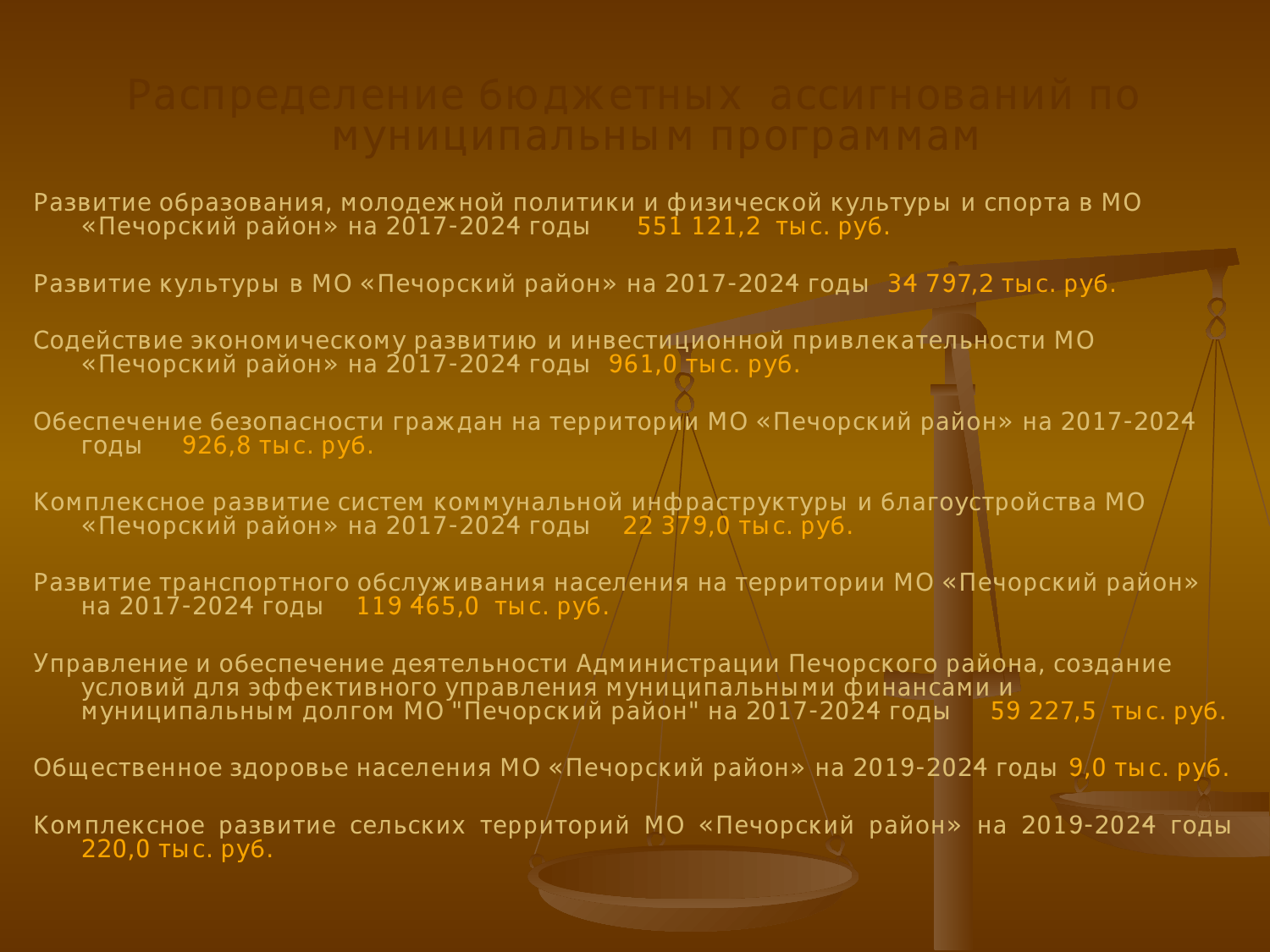

Распределение бюджетных  ассигнований по муниципальным программам

Развитие образования, молодежной политики и физической культуры и спорта в МО «Печорский район» на 2017-2024 годы      551 121,2  тыс. руб.

Развитие культуры в МО «Печорский район» на 2017-2024 годы  34 797,2 тыс. руб.

Содействие экономическому развитию и инвестиционной привлекательности МО «Печорский район» на 2017-2024 годы  961,0 тыс. руб.

Обеспечение безопасности граждан на территории МО «Печорский район» на 2017-2024 годы     926,8 тыс. руб.

Комплексное развитие систем коммунальной инфраструктуры и благоустройства МО «Печорский район» на 2017-2024 годы    22 379,0 тыс. руб.

Развитие транспортного обслуживания населения на территории МО «Печорский район» на 2017-2024 годы    119 465,0  тыс. руб.

Управление и обеспечение деятельности Администрации Печорского района, создание условий для эффективного управления муниципальными финансами и муниципальным долгом МО "Печорский район" на 2017-2024 годы     59 227,5  тыс. руб.

Общественное здоровье населения МО «Печорский район» на 2019-2024 годы 9,0 тыс. руб.

Комплексное развитие сельских территорий МО «Печорский район» на 2019-2024 годы 220,0 тыс. руб.